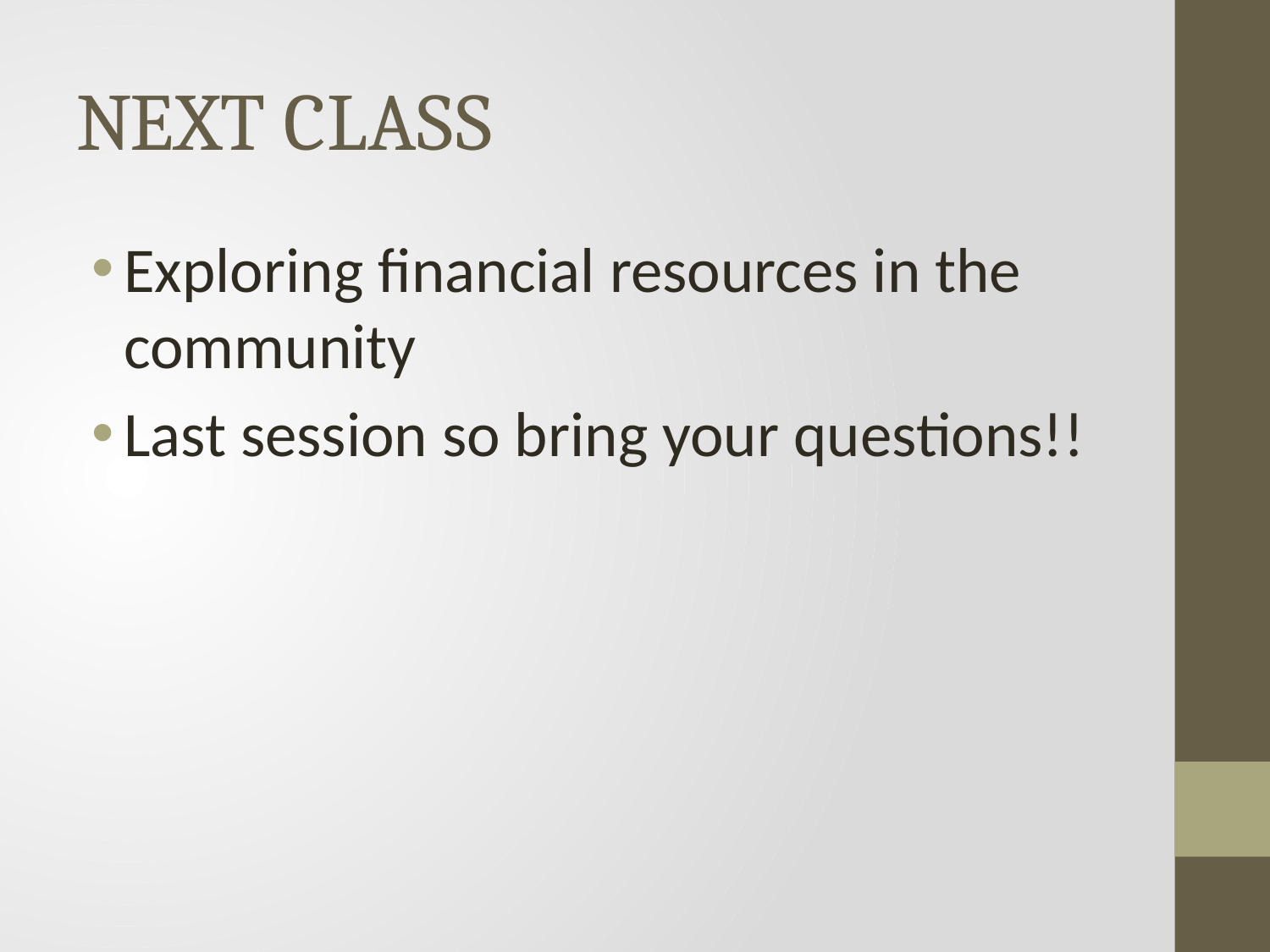

# NEXT CLASS
Exploring financial resources in the community
Last session so bring your questions!!